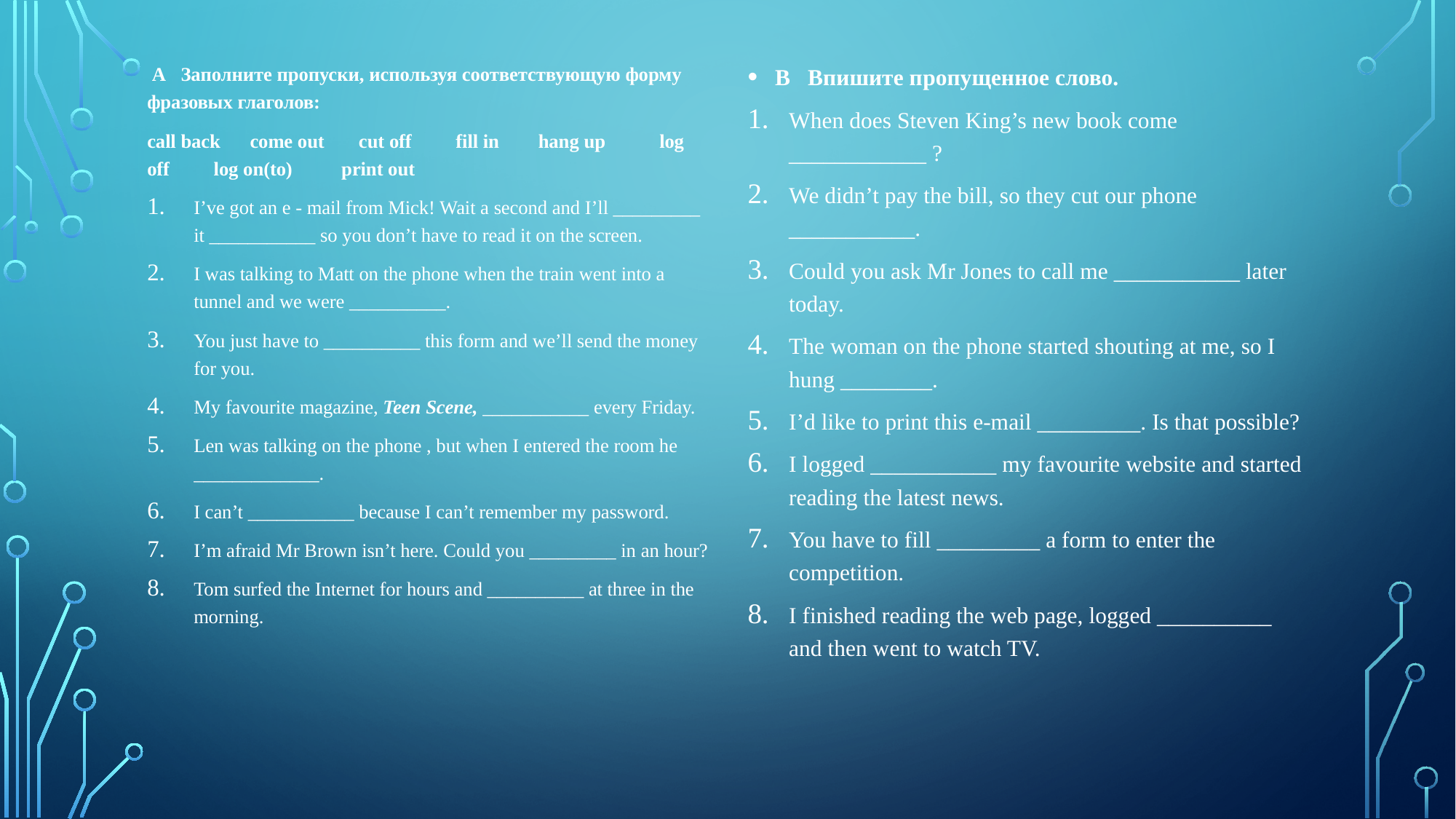

A   Заполните пропуски, используя соответствующую форму фразовых глаголов:
call back      come out       cut off         fill in        hang up           log off         log on(to)          print out
I’ve got an e - mail from Mick! Wait a second and I’ll _________ it ___________ so you don’t have to read it on the screen.
I was talking to Matt on the phone when the train went into a tunnel and we were __________.
You just have to __________ this form and we’ll send the money for you.
My favourite magazine, Teen Scene, ___________ every Friday.
Len was talking on the phone , but when I entered the room he _____________.
I can’t ___________ because I can’t remember my password.
I’m afraid Mr Brown isn’t here. Could you _________ in an hour?
Tom surfed the Internet for hours and __________ at three in the morning.

B   Впишите пропущенное слово.
When does Steven King’s new book come ____________ ?
We didn’t pay the bill, so they cut our phone ___________.
Could you ask Mr Jones to call me ___________ later today.
The woman on the phone started shouting at me, so I hung ________.
I’d like to print this e-mail _________. Is that possible?
I logged ___________ my favourite website and started reading the latest news.
You have to fill _________ a form to enter the competition.
I finished reading the web page, logged __________ and then went to watch TV.